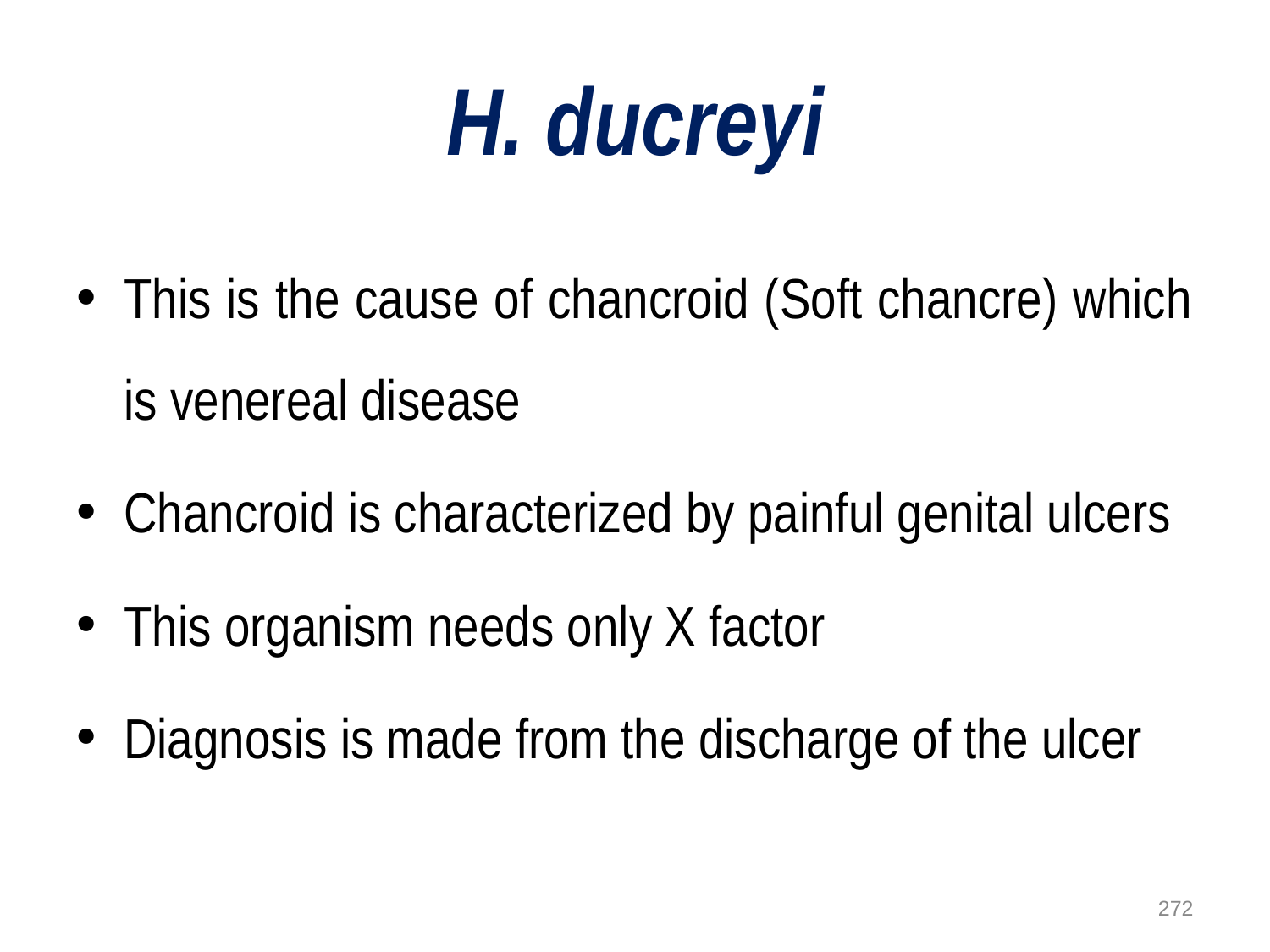

# H. ducreyi
This is the cause of chancroid (Soft chancre) which is venereal disease
Chancroid is characterized by painful genital ulcers
This organism needs only X factor
Diagnosis is made from the discharge of the ulcer

272